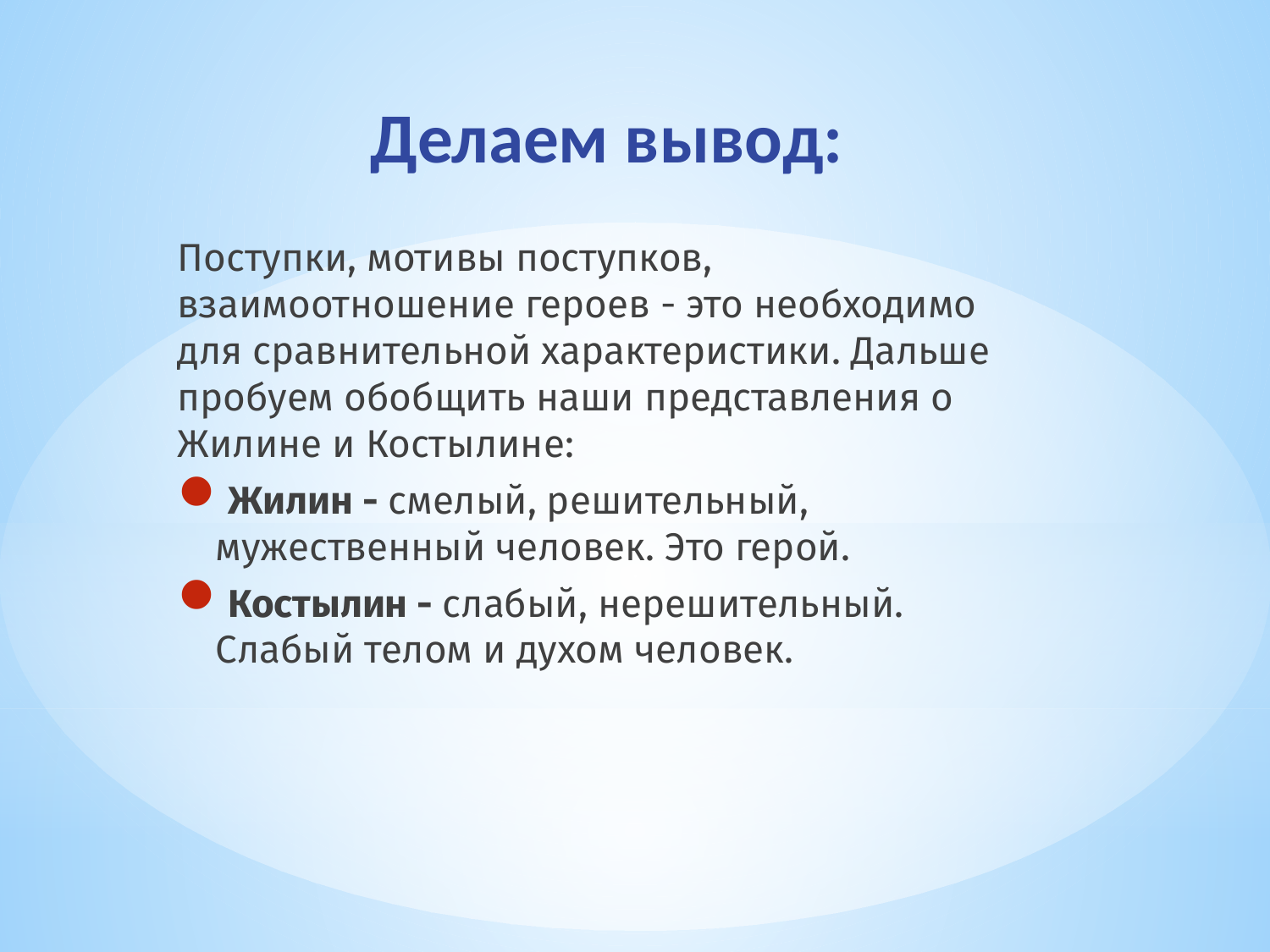

# Делаем вывод:
Поступки, мотивы поступков, взаимоотношение героев - это необходимо для сравнительной характеристики. Дальше пробуем обобщить наши представления о Жилине и Костылине:
Жилин - смелый, решительный, мужественный человек. Это герой.
Костылин - слабый, нерешительный. Слабый телом и духом человек.